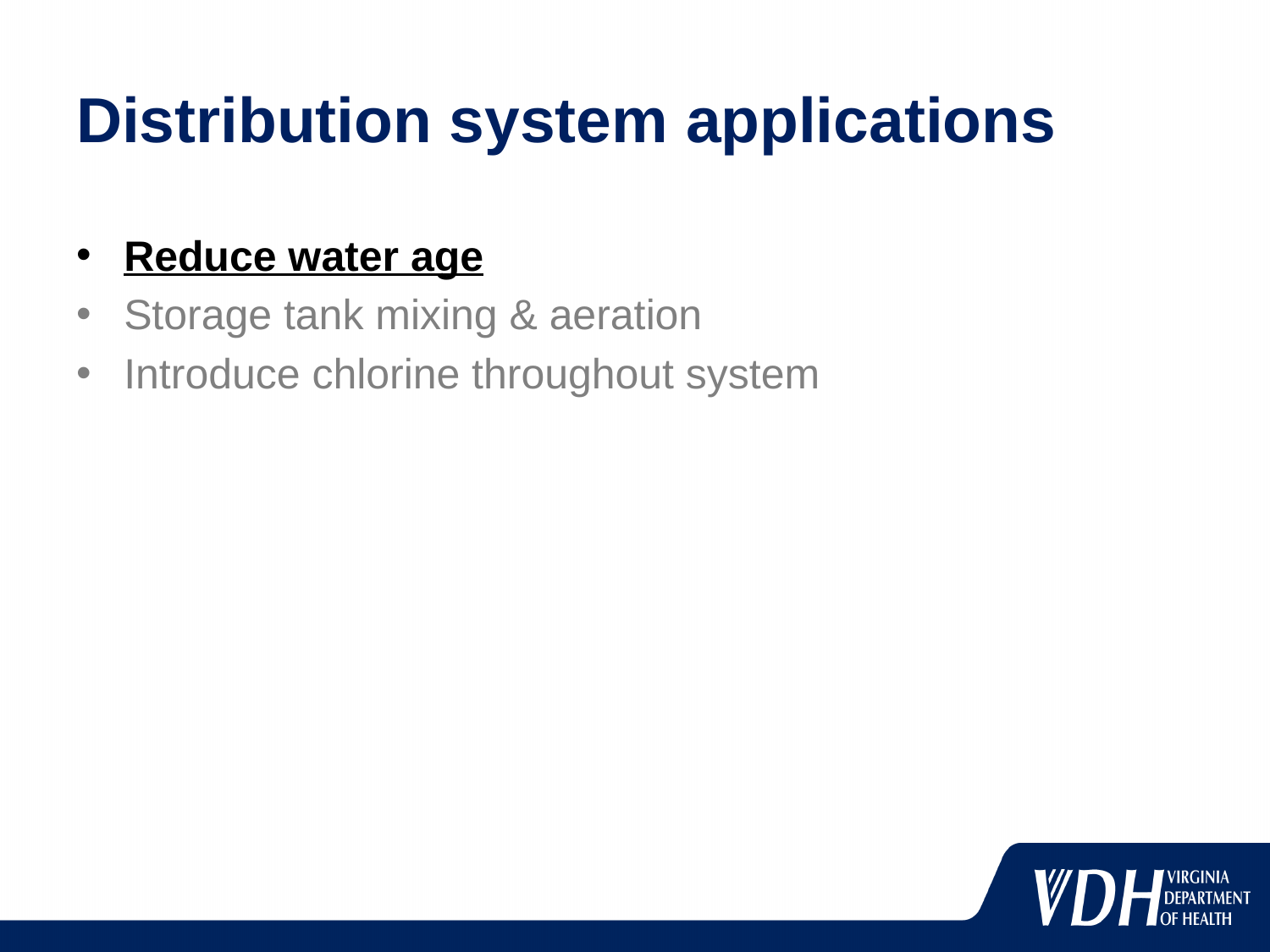

# Distribution system applications
Reduce water age
Storage tank mixing & aeration
Introduce chlorine throughout system